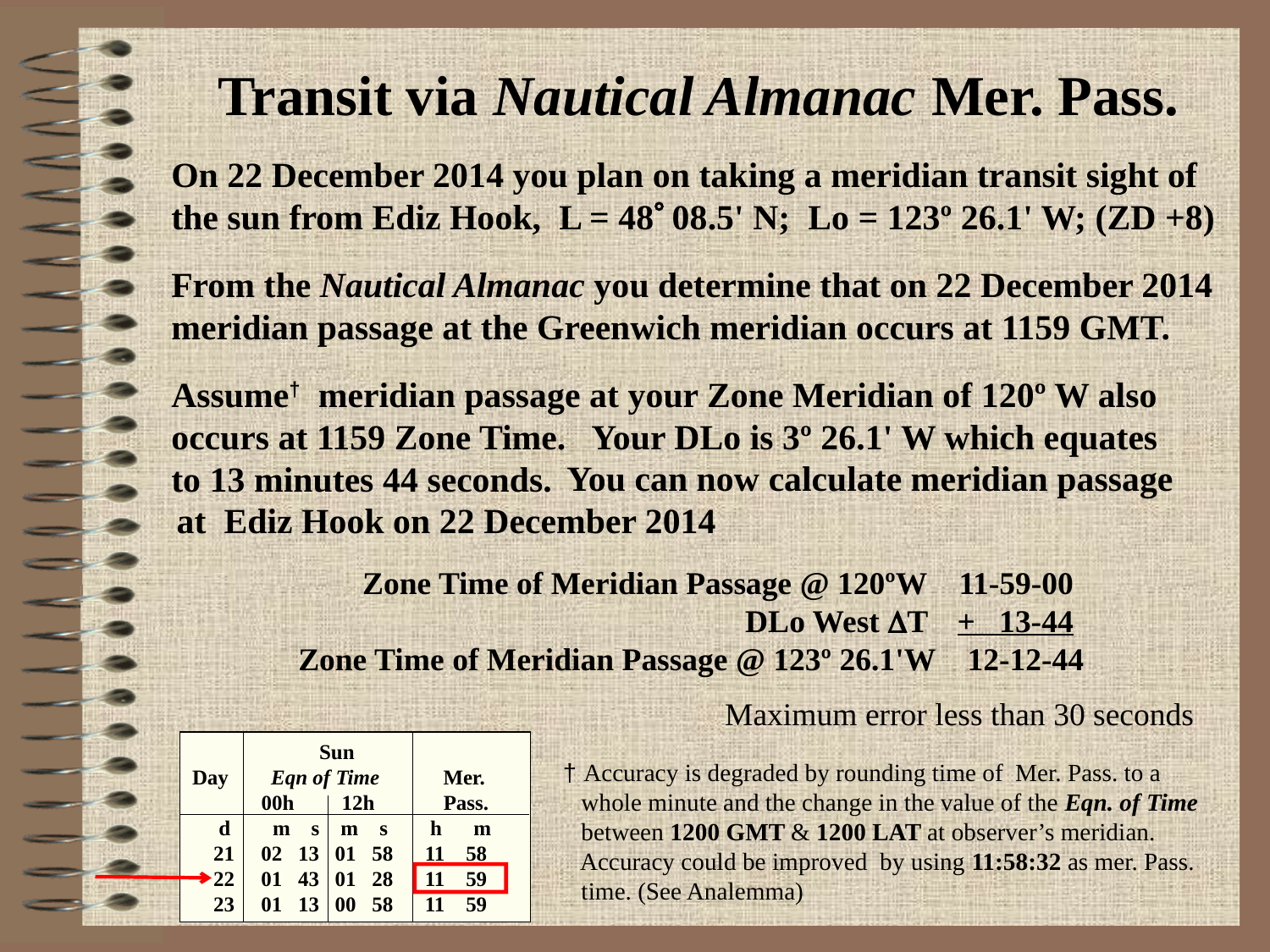

Transit via Nautical Almanac Mer. Pass.

On 22 December 2014 you plan on taking a meridian transit sight of the sun from Ediz Hook,  L = 48° 08.5' N;  Lo = 123º 26.1' W; (ZD +8)

From the Nautical Almanac you determine that on 22 December 2014 meridian passage at the Greenwich meridian occurs at 1159 GMT.

Assume†  meridian passage at your Zone Meridian of 120º W also
occurs at 1159 Zone Time.   Your DLo is 3º 26.1' W which equates
to 13 minutes 44 seconds.

	        Zone Time of Meridian Passage @ 120ºW    11-59-00
			                        DLo West ΔT	   +   13-44
 	Zone Time of Meridian Passage @ 123º 26.1'W    12-12-44
			    You can now calculate meridian passage
   at  Ediz Hook on 22 December 2014
Maximum error less than 30 seconds
                        Sun
Day        Eqn of Time            Mer.
             00h         12h             Pass.
     d        m    s    m    s        h      m
    21     02   13   01   58      11    58
    22     01   43   01   28      11    59
    23     01   13   00   58      11    59
† Accuracy is degraded by rounding time of  Mer. Pass. to a
   whole minute and the change in the value of the Eqn. of Time
   between 1200 GMT & 1200 LAT at observer’s meridian.
   Accuracy could be improved  by using 11:58:32 as mer. Pass.
   time. (See Analemma)